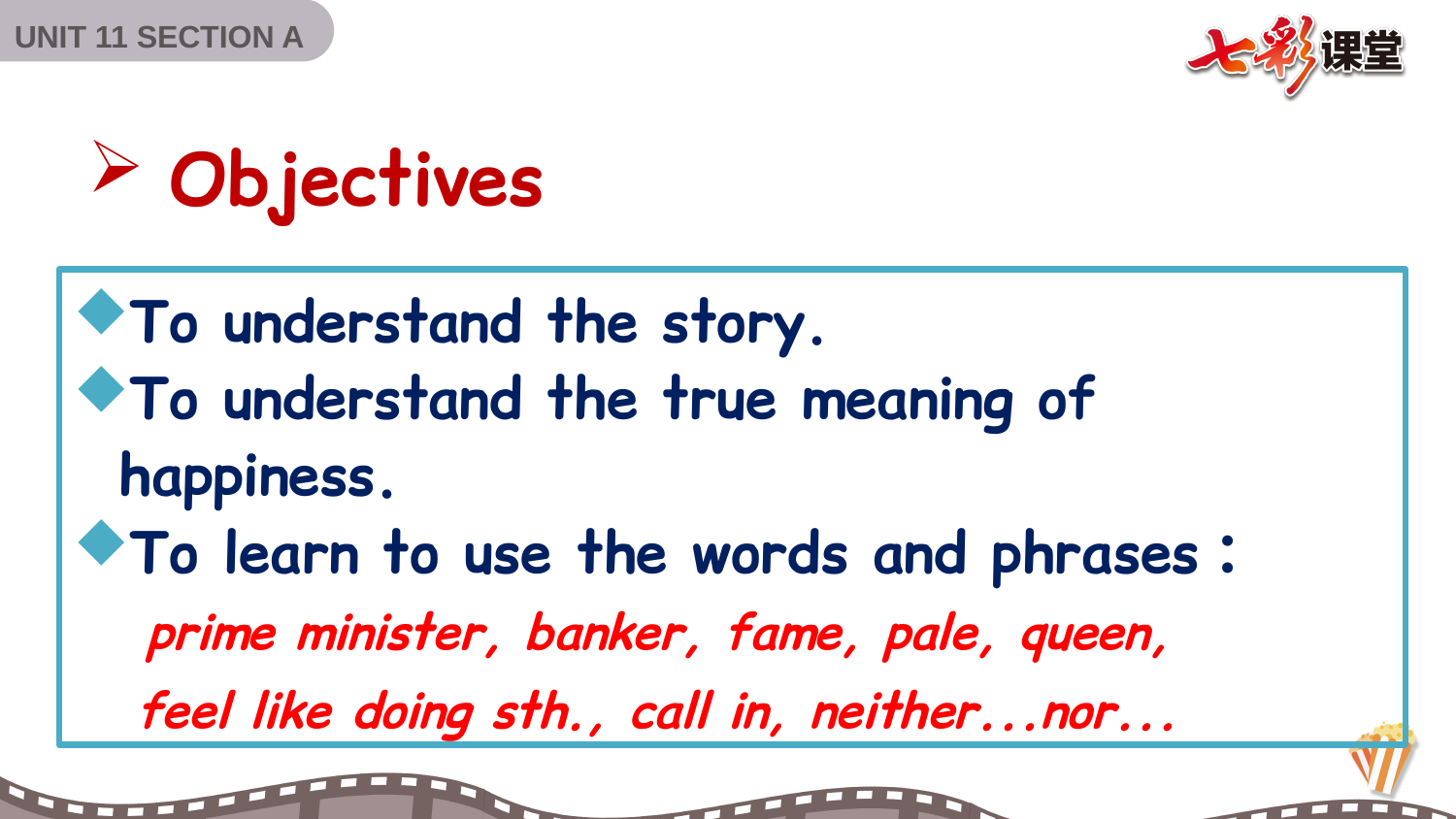

Objectives
To understand the story.
To understand the true meaning of happiness.
To learn to use the words and phrases：
   prime minister, banker, fame, pale, queen,
   feel like doing sth., call in, neither...nor...